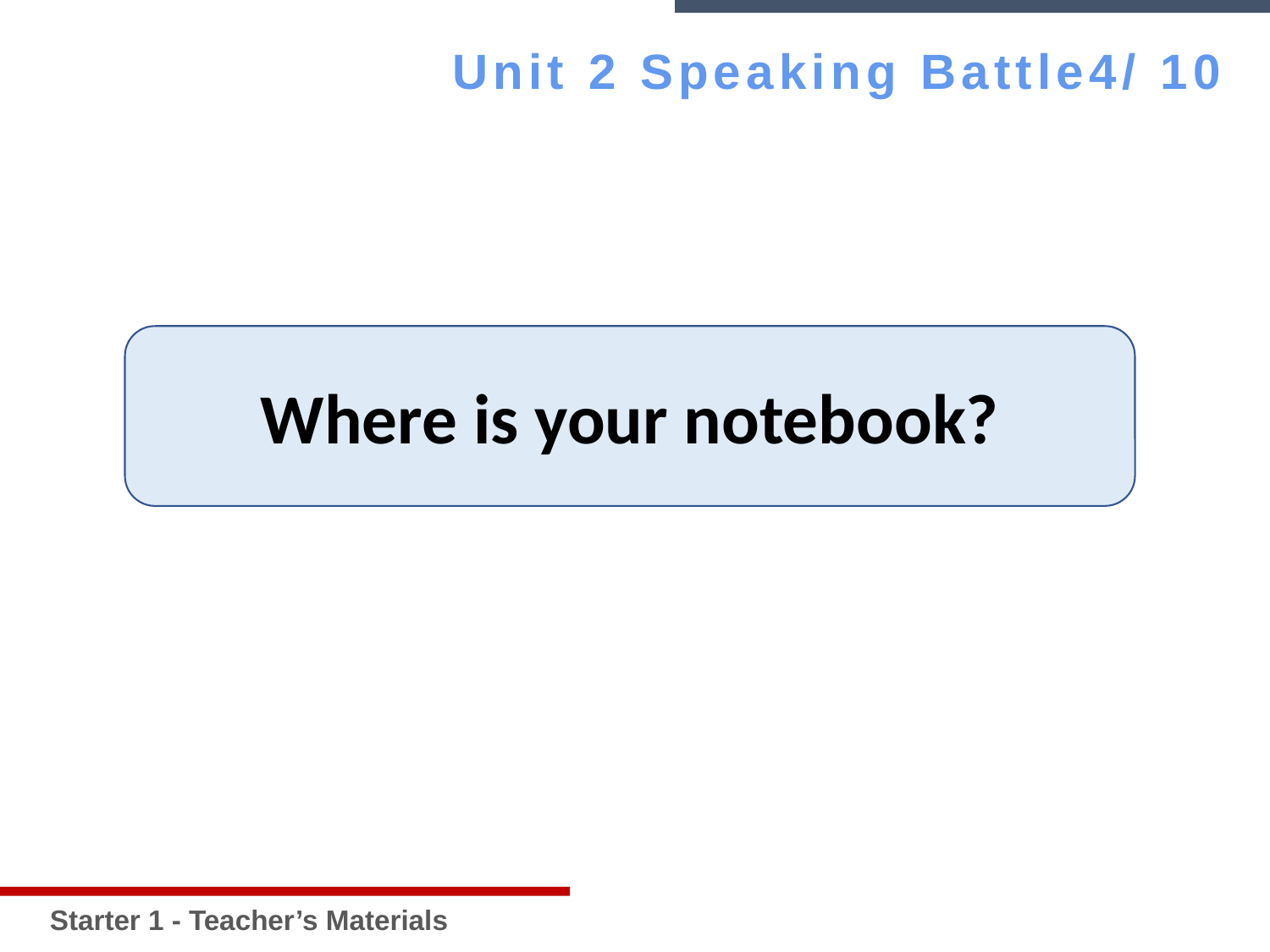

Starter 1 - Teacher’s Materials
Unit 2 Speaking Battle4/ 10
Where is your notebook?